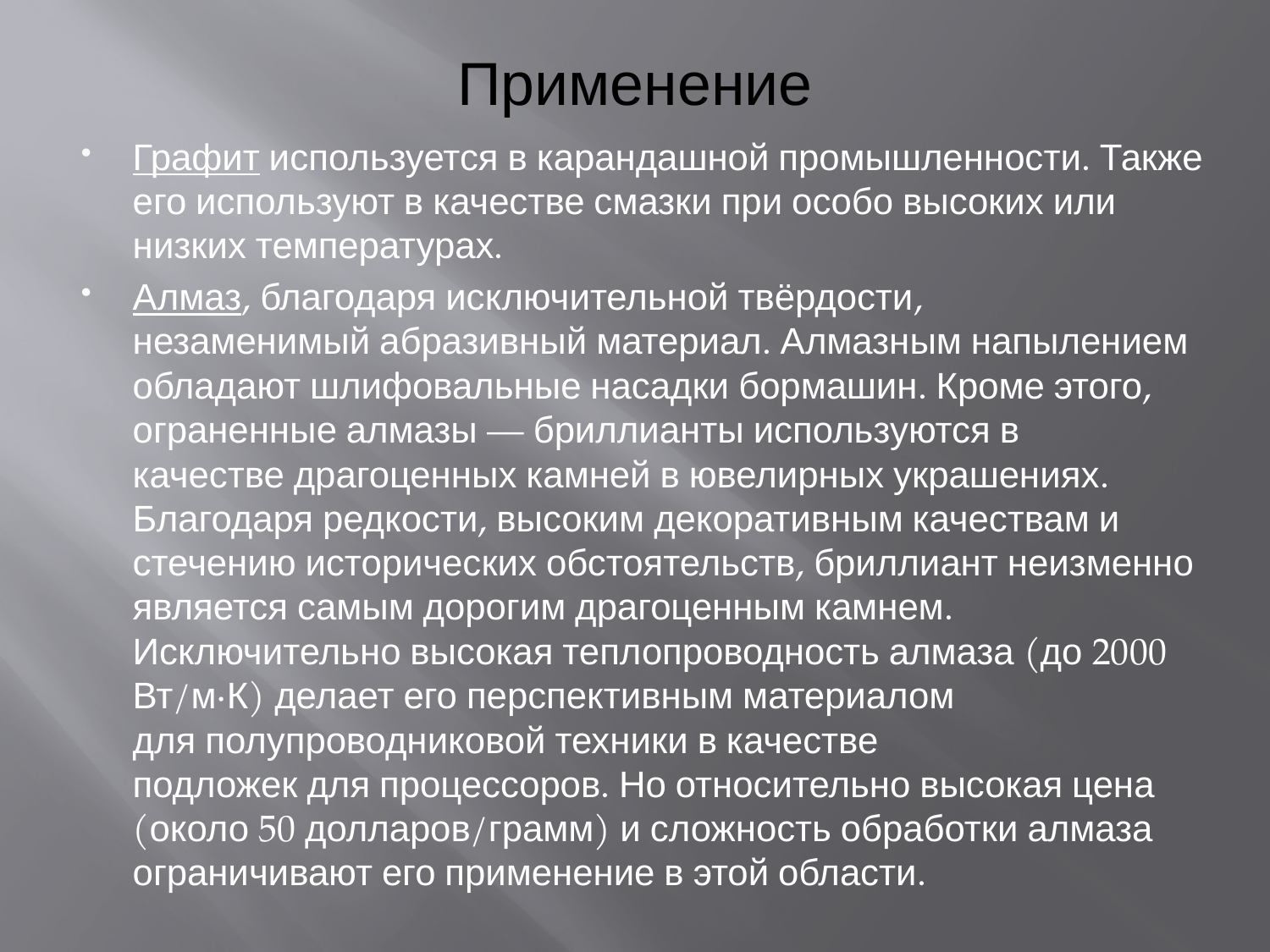

# Применение
Графит используется в карандашной промышленности. Также его используют в качестве смазки при особо высоких или низких температурах.
Алмаз, благодаря исключительной твёрдости, незаменимый абразивный материал. Алмазным напылением обладают шлифовальные насадки бормашин. Кроме этого, ограненные алмазы — бриллианты используются в качестве драгоценных камней в ювелирных украшениях. Благодаря редкости, высоким декоративным качествам и стечению исторических обстоятельств, бриллиант неизменно является самым дорогим драгоценным камнем. Исключительно высокая теплопроводность алмаза (до 2000 Вт/м·К) делает его перспективным материалом для полупроводниковой техники в качестве подложек для процессоров. Но относительно высокая цена (около 50 долларов/грамм) и сложность обработки алмаза ограничивают его применение в этой области.